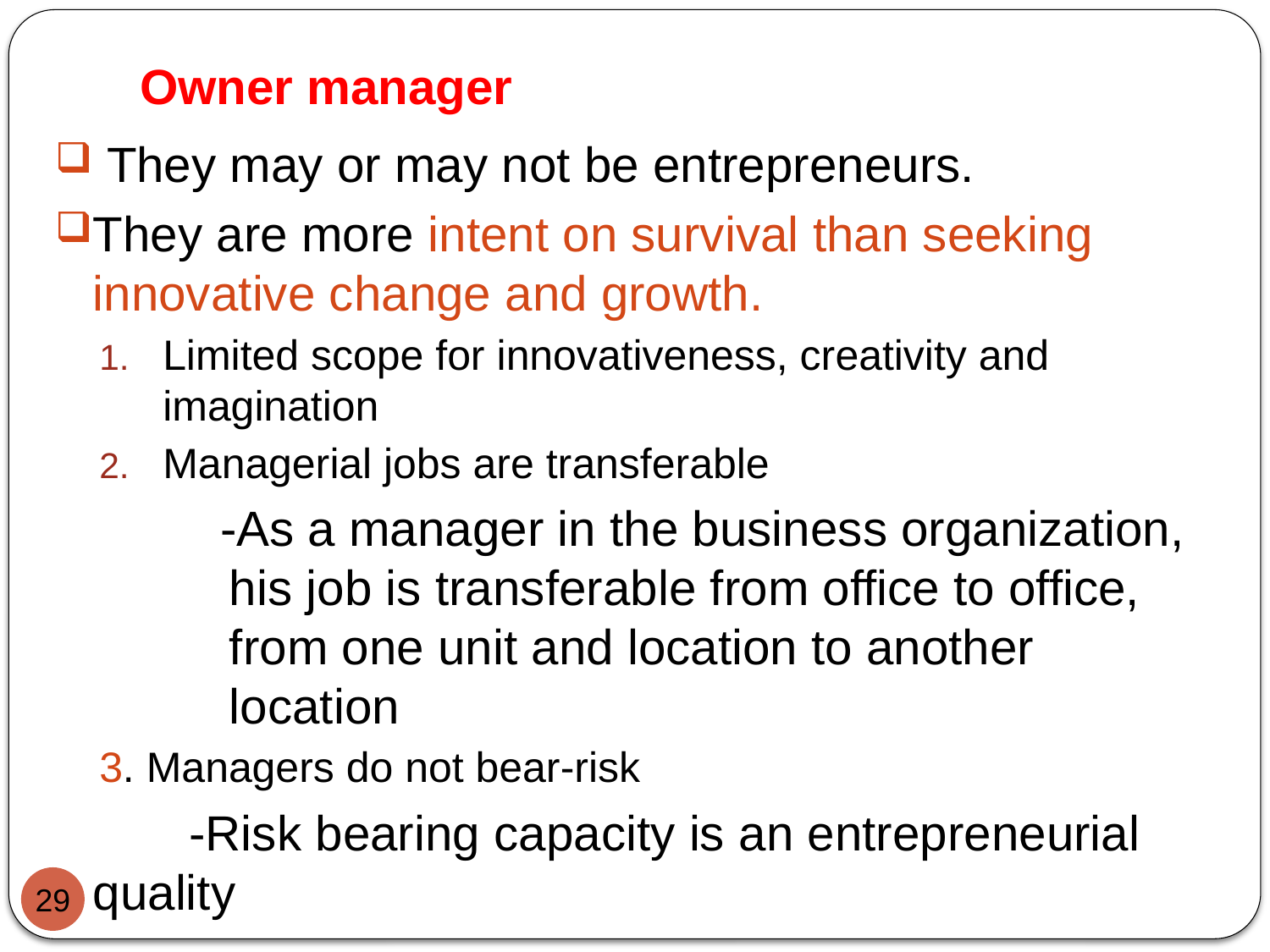

# Owner manager
 They may or may not be entrepreneurs.
They are more intent on survival than seeking innovative change and growth.
Limited scope for innovativeness, creativity and imagination
Managerial jobs are transferable
            -As a manager in the business organization, his job is transferable from office to office, from one unit and location to another location
3. Managers do not bear-risk
	       -Risk bearing capacity is an entrepreneurial quality

29